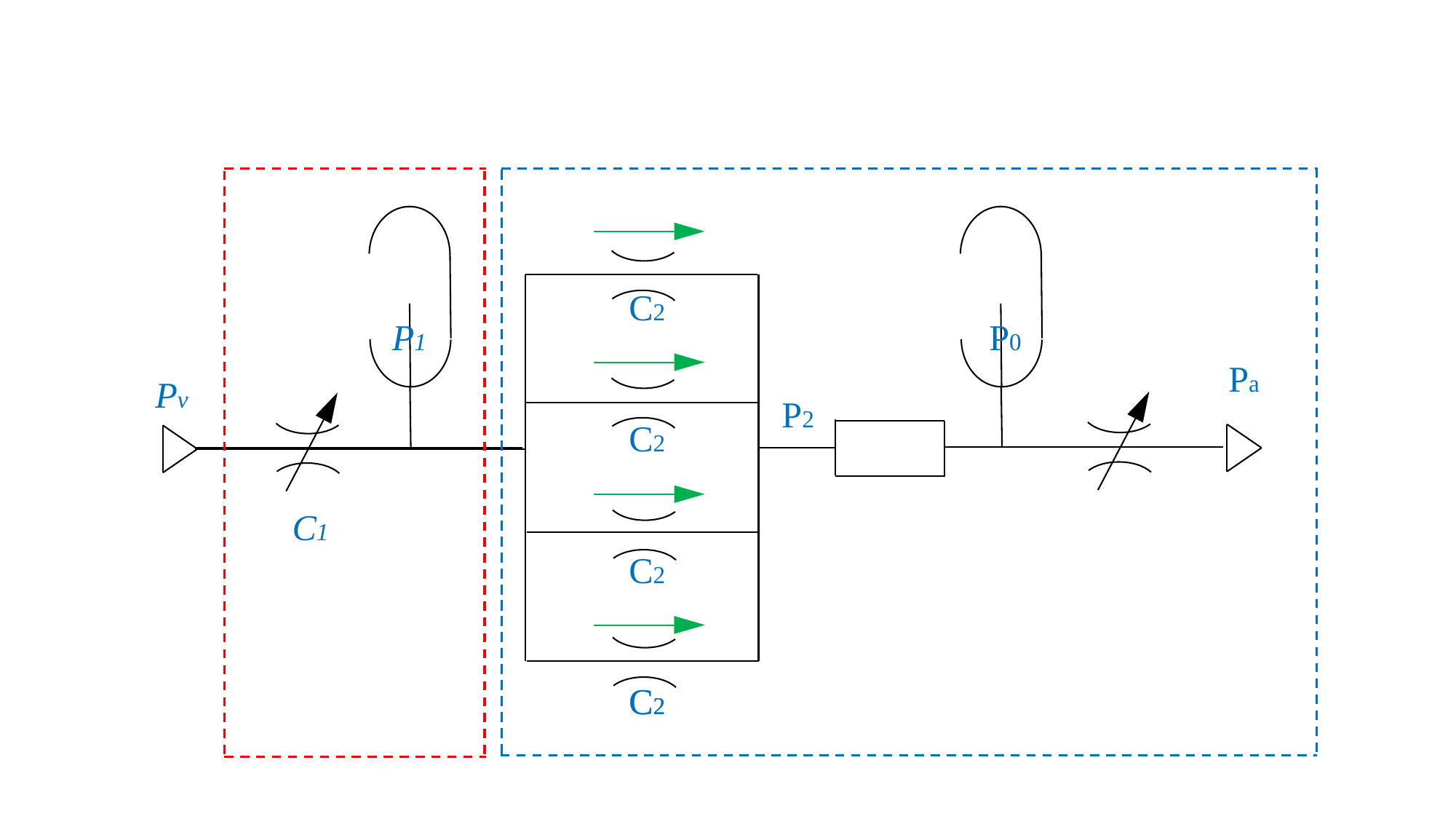

C2
P1
P0

Pa

Pv
P2

C2

C1
C2

C2
C2